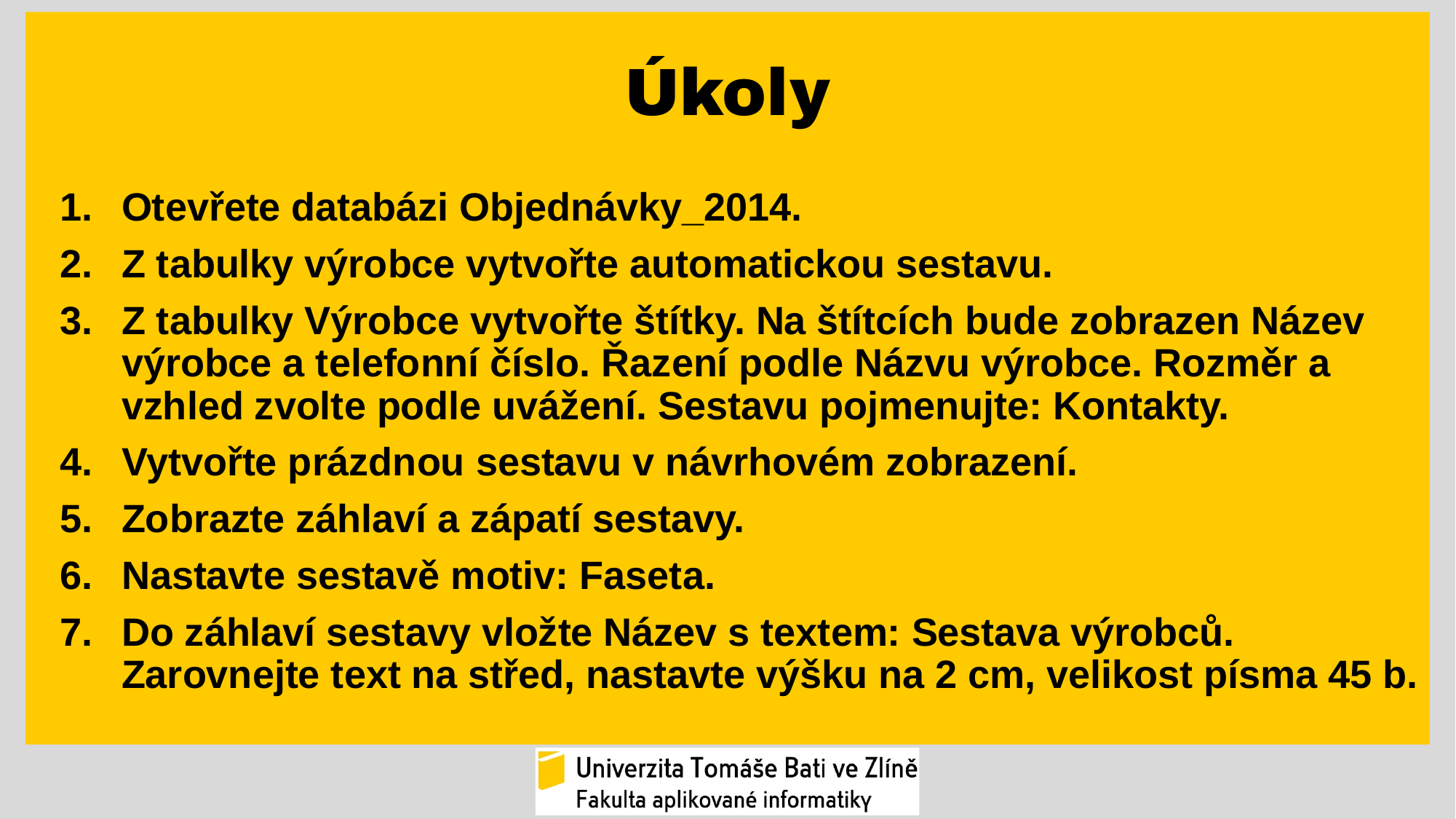

# Úkoly
Otevřete databázi Objednávky_2014.
Z tabulky výrobce vytvořte automatickou sestavu.
Z tabulky Výrobce vytvořte štítky. Na štítcích bude zobrazen Název výrobce a telefonní číslo. Řazení podle Názvu výrobce. Rozměr a vzhled zvolte podle uvážení. Sestavu pojmenujte: Kontakty.
Vytvořte prázdnou sestavu v návrhovém zobrazení.
Zobrazte záhlaví a zápatí sestavy.
Nastavte sestavě motiv: Faseta.
Do záhlaví sestavy vložte Název s textem: Sestava výrobců. Zarovnejte text na střed, nastavte výšku na 2 cm, velikost písma 45 b.